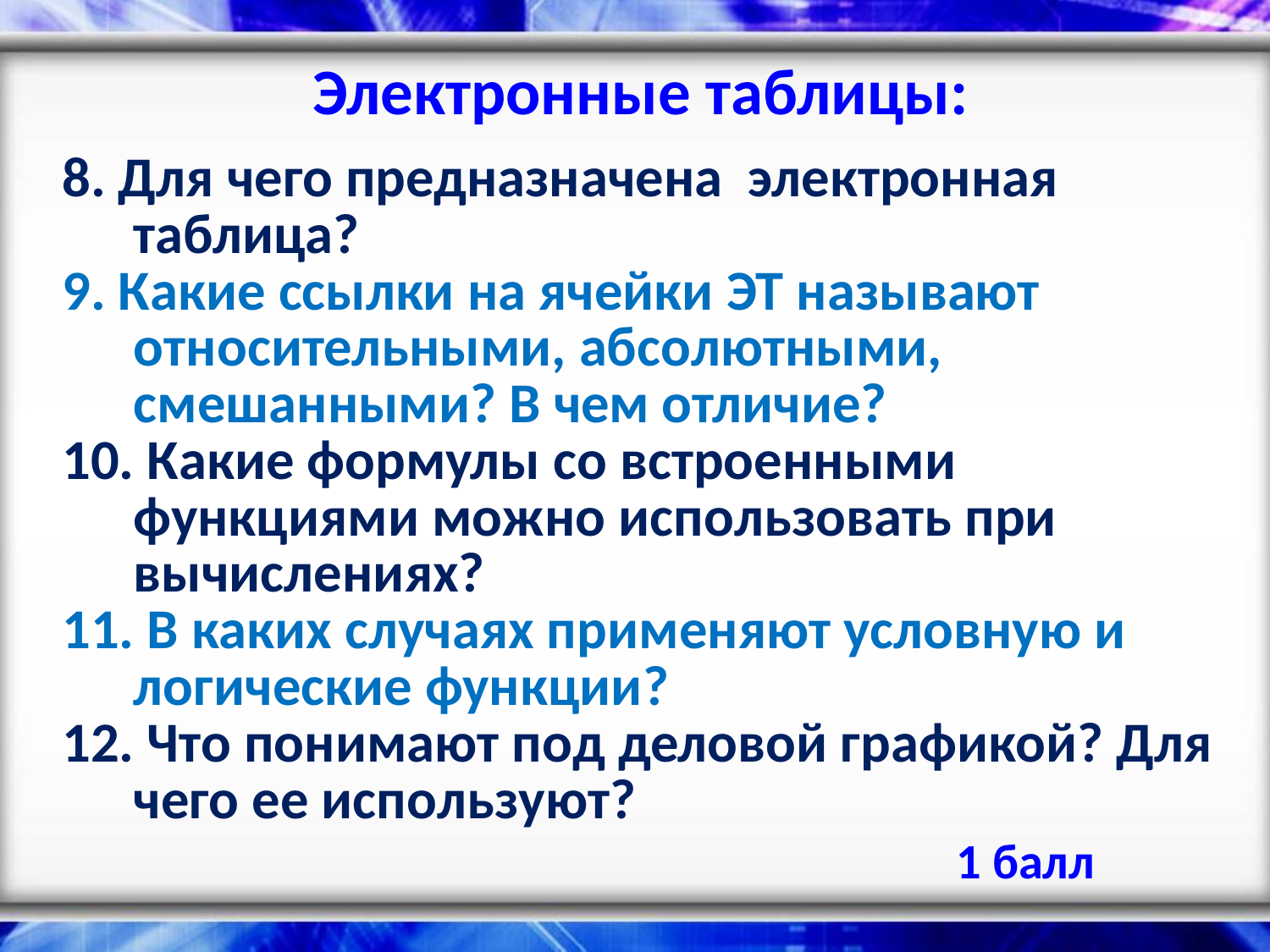

# Электронные таблицы:
8. Для чего предназначена  электронная таблица?
9. Какие ссылки на ячейки ЭТ называют относительными, абсолютными, смешанными? В чем отличие?
10. Какие формулы со встроенными  функциями можно использовать при вычислениях?
11. В каких случаях применяют условную и логические функции?
12. Что понимают под деловой графикой? Для чего ее используют?

1 балл